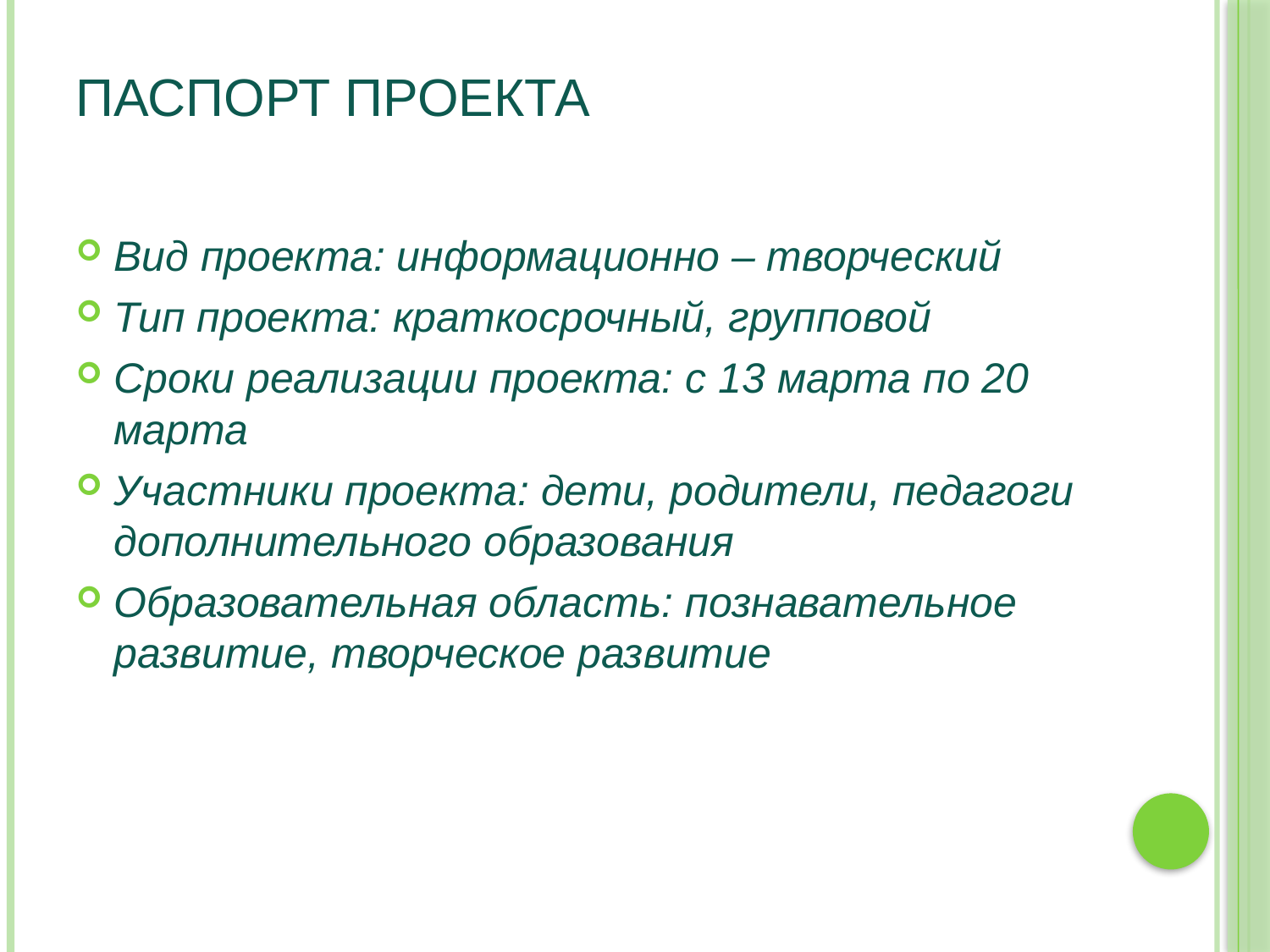

# Паспорт проекта
Вид проекта: информационно – творческий
Тип проекта: краткосрочный, групповой
Сроки реализации проекта: с 13 марта по 20 марта
Участники проекта: дети, родители, педагоги дополнительного образования
Образовательная область: познавательное развитие, творческое развитие